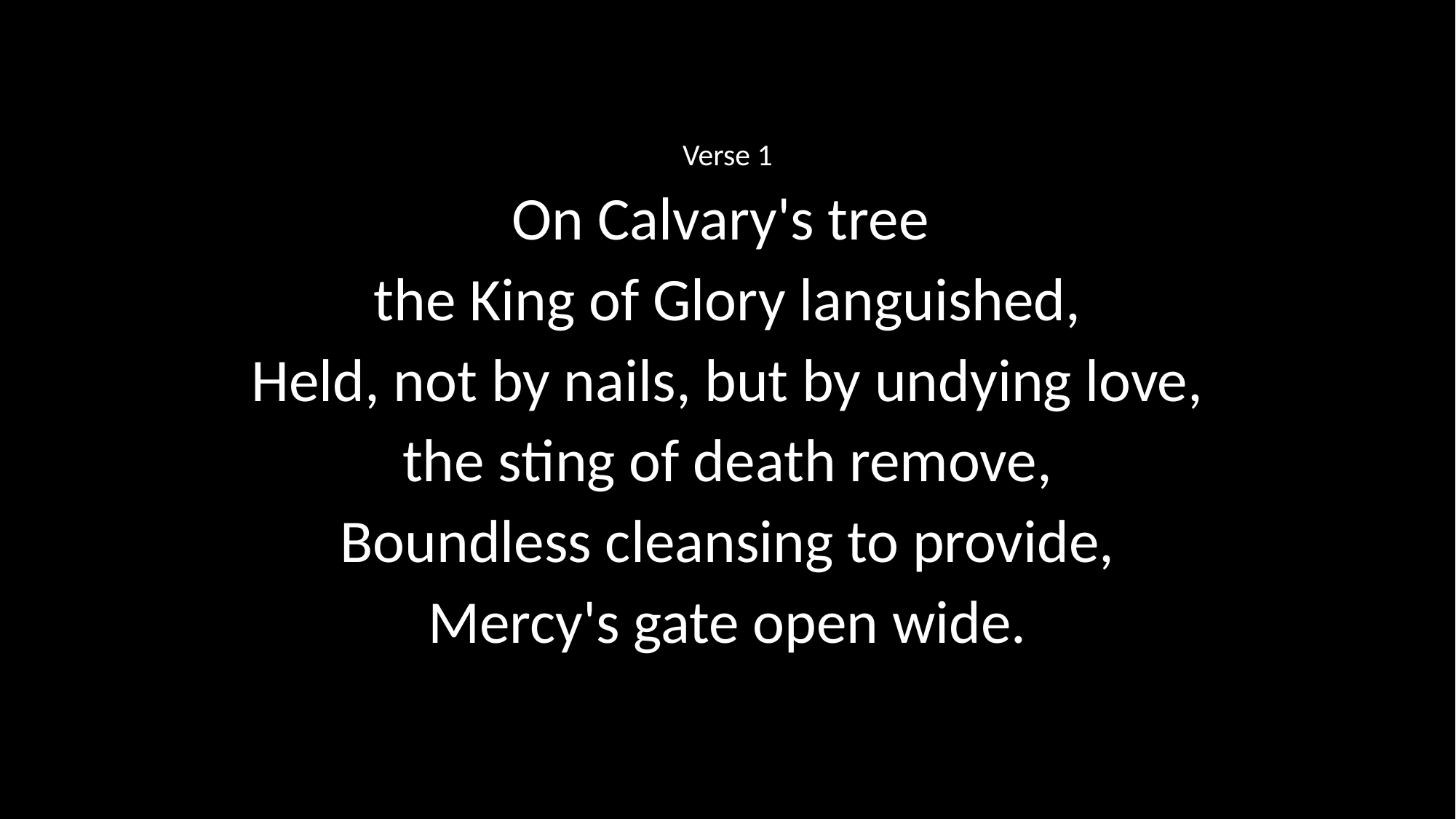

Verse 1
On Calvary's tree
the King of Glory languished,
Held, not by nails, but by undying love,
the sting of death remove,
Boundless cleansing to provide,
Mercy's gate open wide.